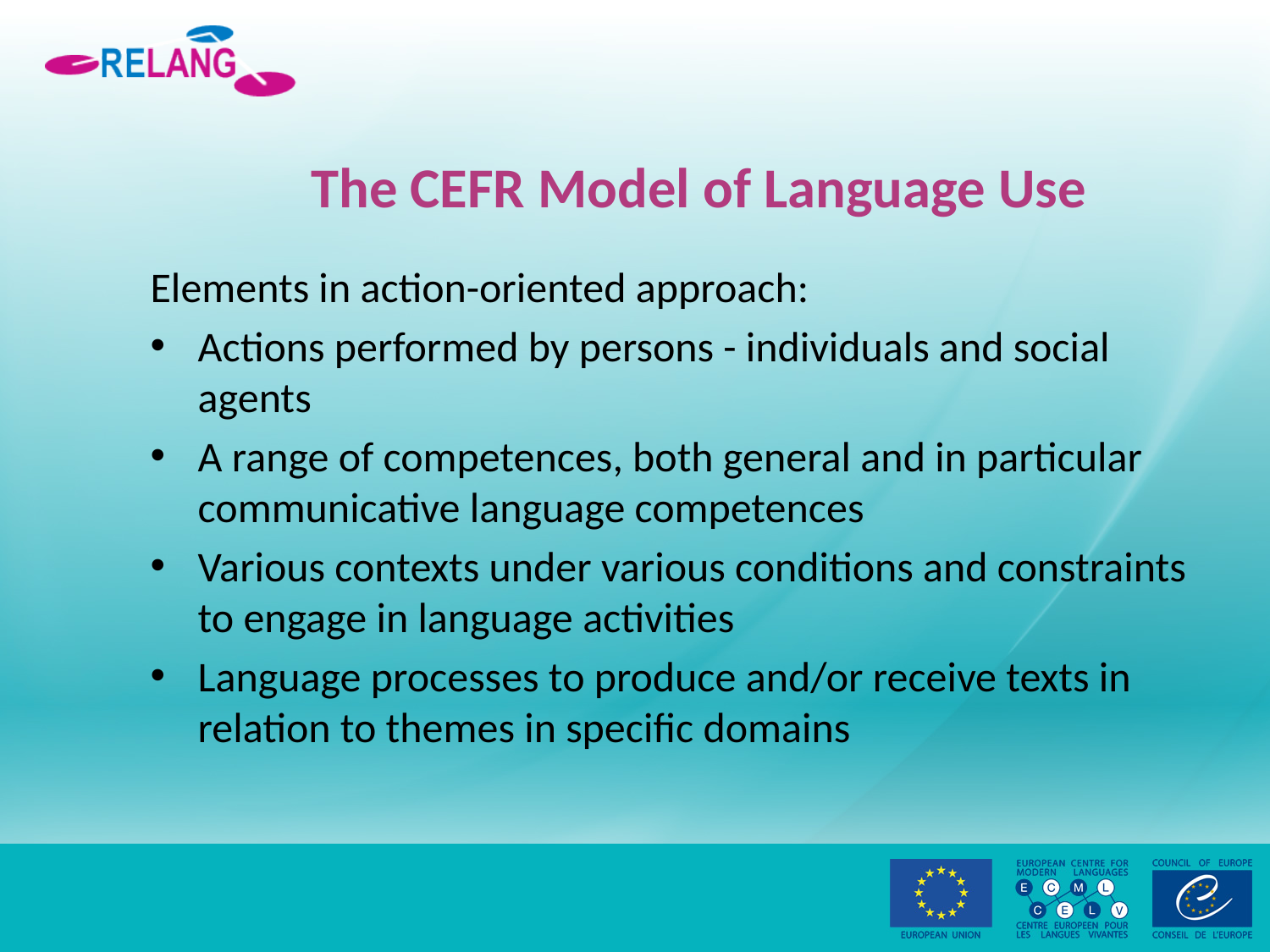

# The CEFR Model of Language Use
Elements in action-oriented approach:
Actions performed by persons - individuals and social agents
A range of competences, both general and in particular communicative language competences
Various contexts under various conditions and constraints to engage in language activities
Language processes to produce and/or receive texts in relation to themes in specific domains